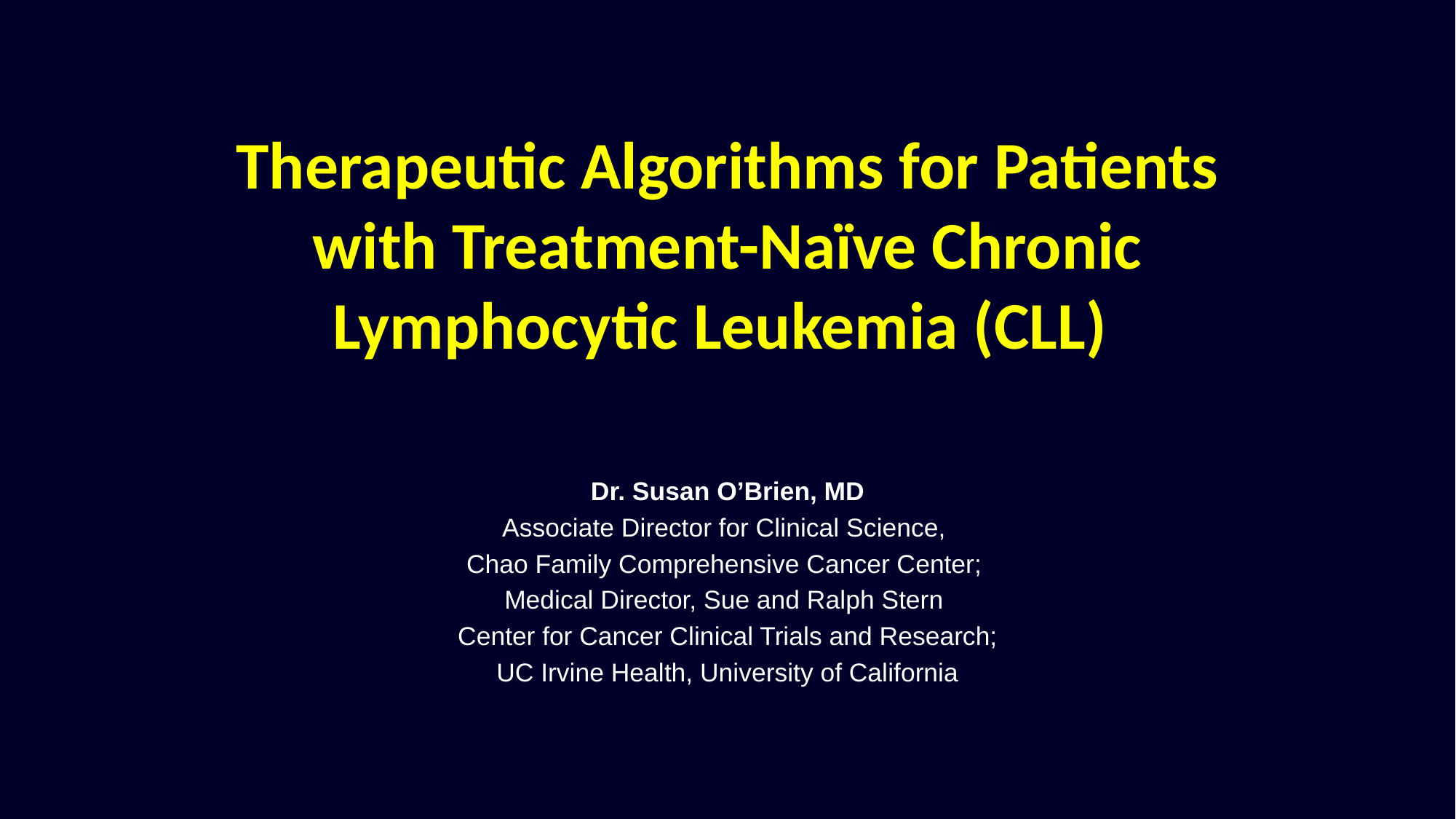

# Therapeutic Algorithms for Patients with Treatment-Naïve Chronic Lymphocytic Leukemia (CLL)
Dr. Susan O’Brien, MD
Associate Director for Clinical Science,
Chao Family Comprehensive Cancer Center;
Medical Director, Sue and Ralph Stern
Center for Cancer Clinical Trials and Research;
UC Irvine Health, University of California